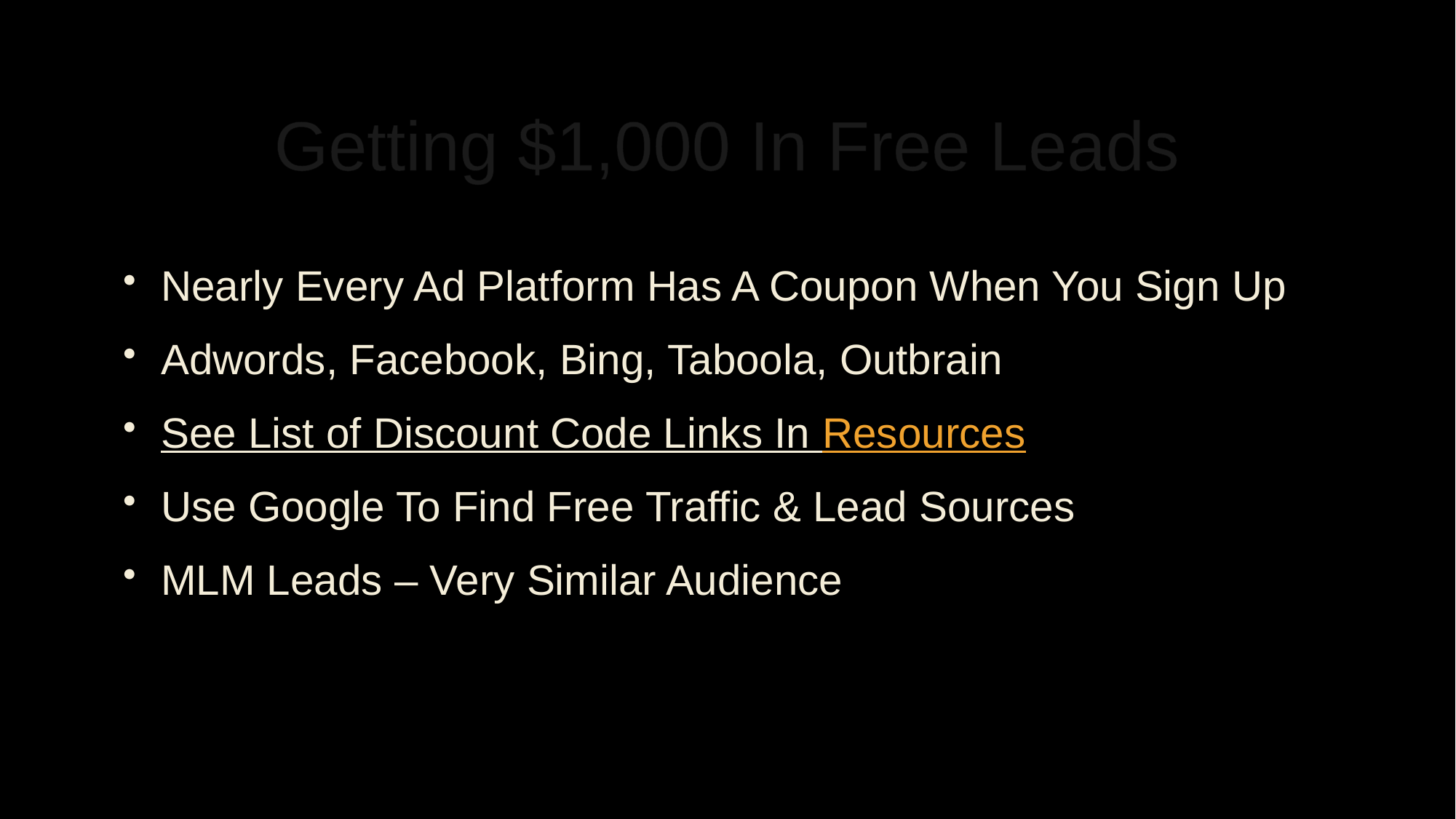

# Getting $1,000 In Free Leads
Nearly Every Ad Platform Has A Coupon When You Sign Up
Adwords, Facebook, Bing, Taboola, Outbrain
See List of Discount Code Links In Resources
Use Google To Find Free Traffic & Lead Sources
MLM Leads – Very Similar Audience